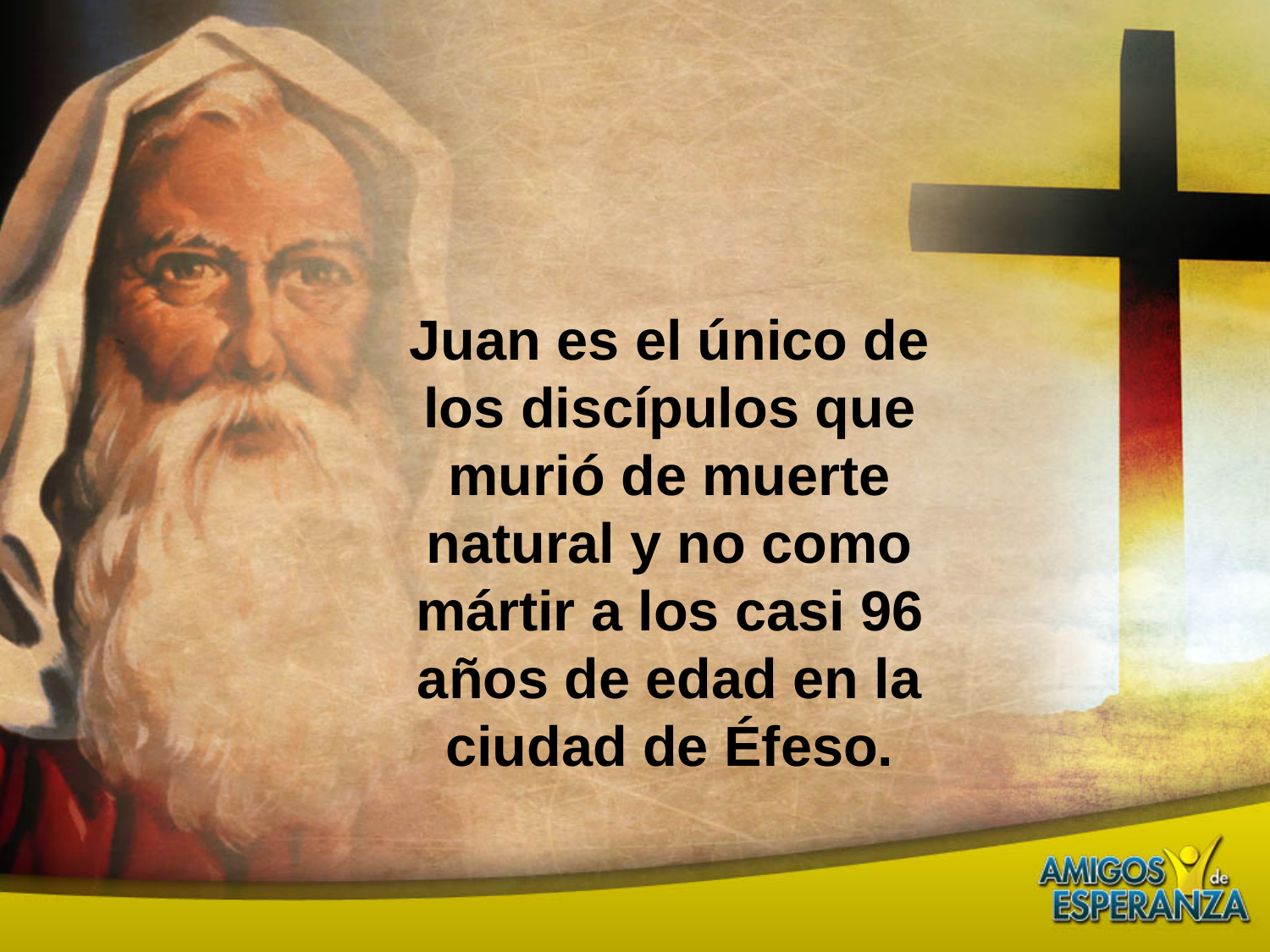

Juan es el único de los discípulos que murió de muerte natural y no como mártir a los casi 96 años de edad en la ciudad de Éfeso.